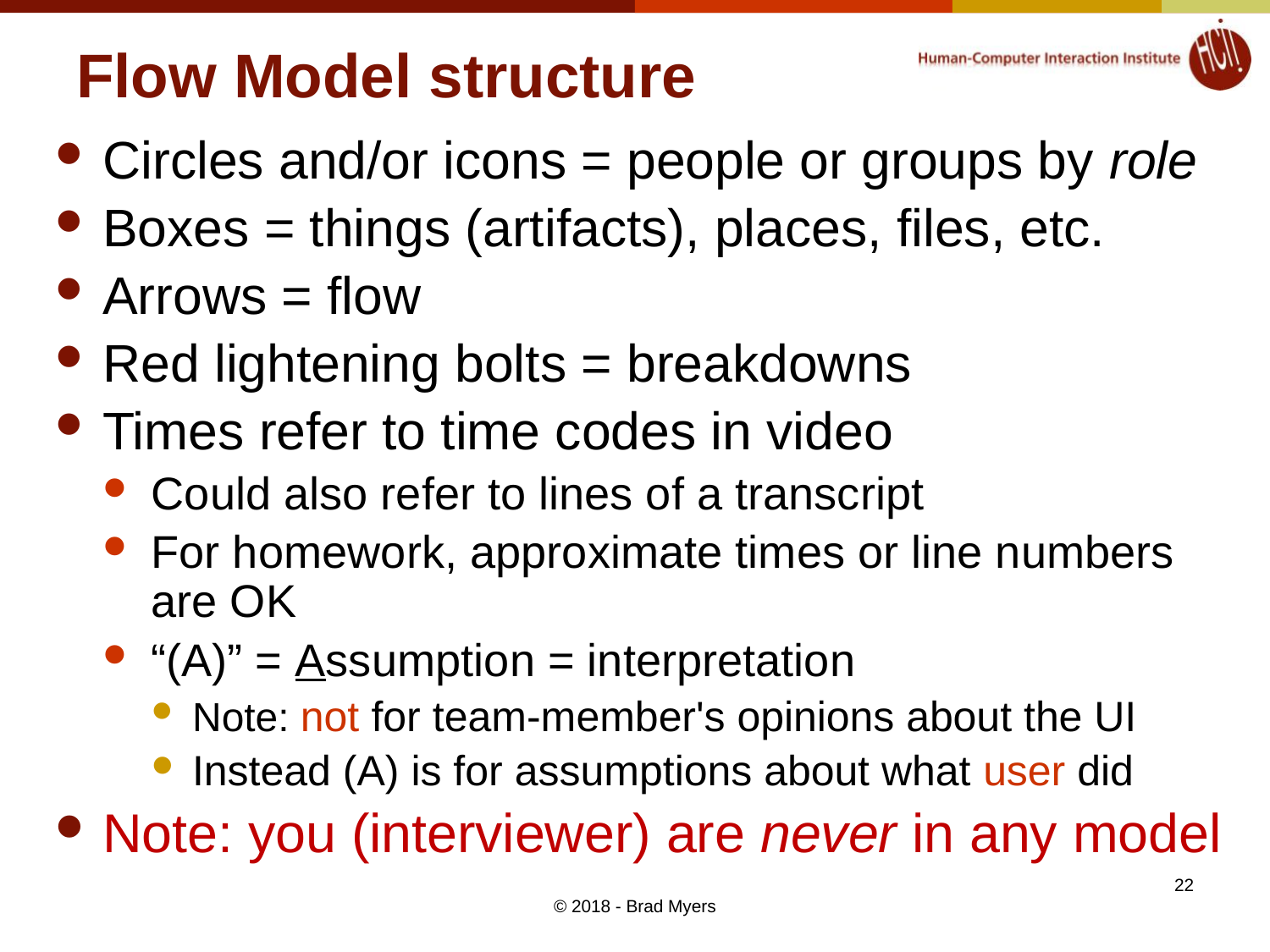

# Flow Model structure
Circles and/or icons = people or groups by role
Boxes = things (artifacts), places, files, etc.
Arrows = flow
Red lightening bolts = breakdowns
Times refer to time codes in video
Could also refer to lines of a transcript
For homework, approximate times or line numbers are OK
“(A)” = Assumption = interpretation
Note: not for team-member's opinions about the UI
Instead (A) is for assumptions about what user did
Note: you (interviewer) are never in any model
22
© 2018 - Brad Myers